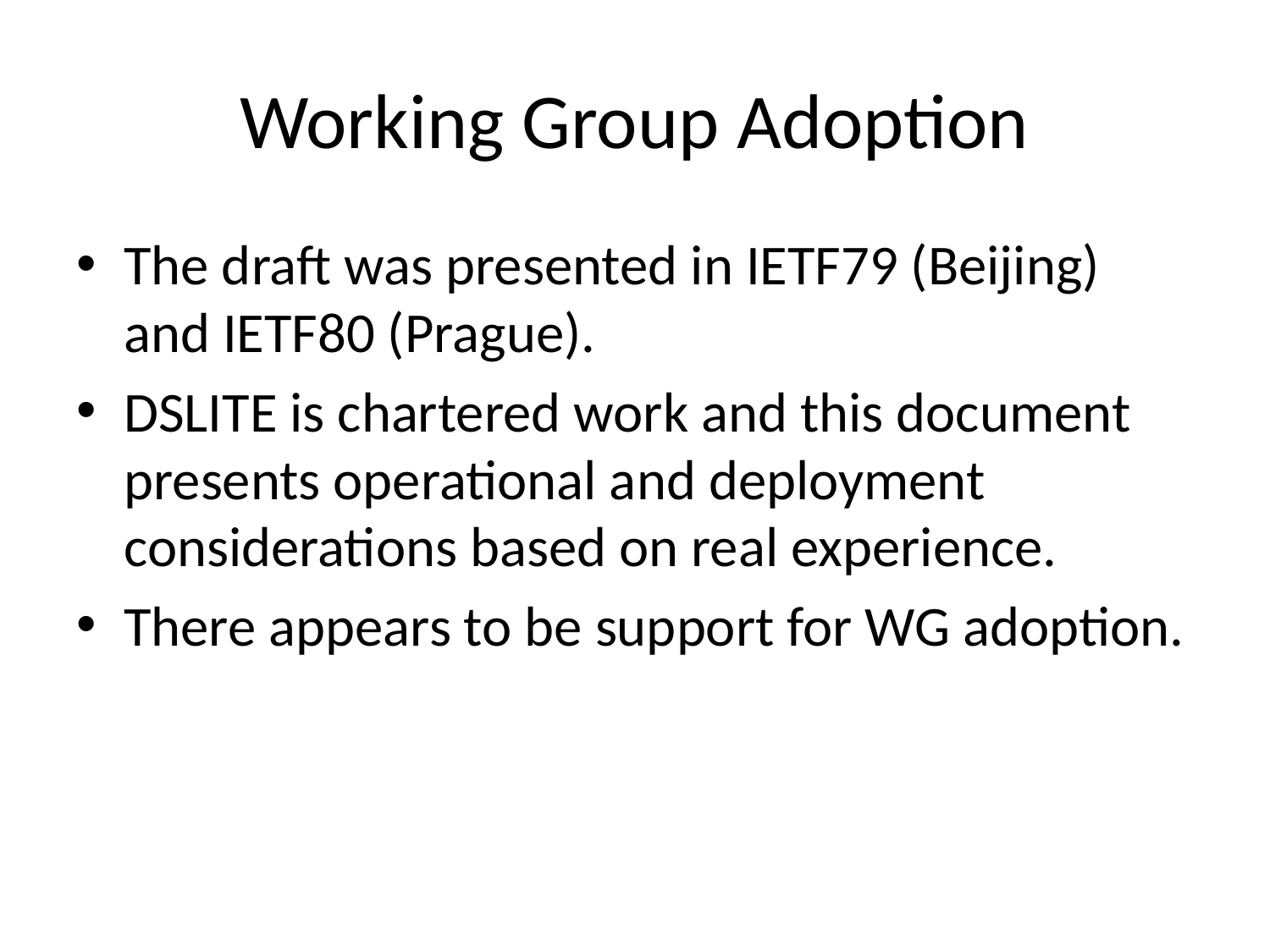

# Working Group Adoption
The draft was presented in IETF79 (Beijing) and IETF80 (Prague).
DSLITE is chartered work and this document presents operational and deployment considerations based on real experience.
There appears to be support for WG adoption.